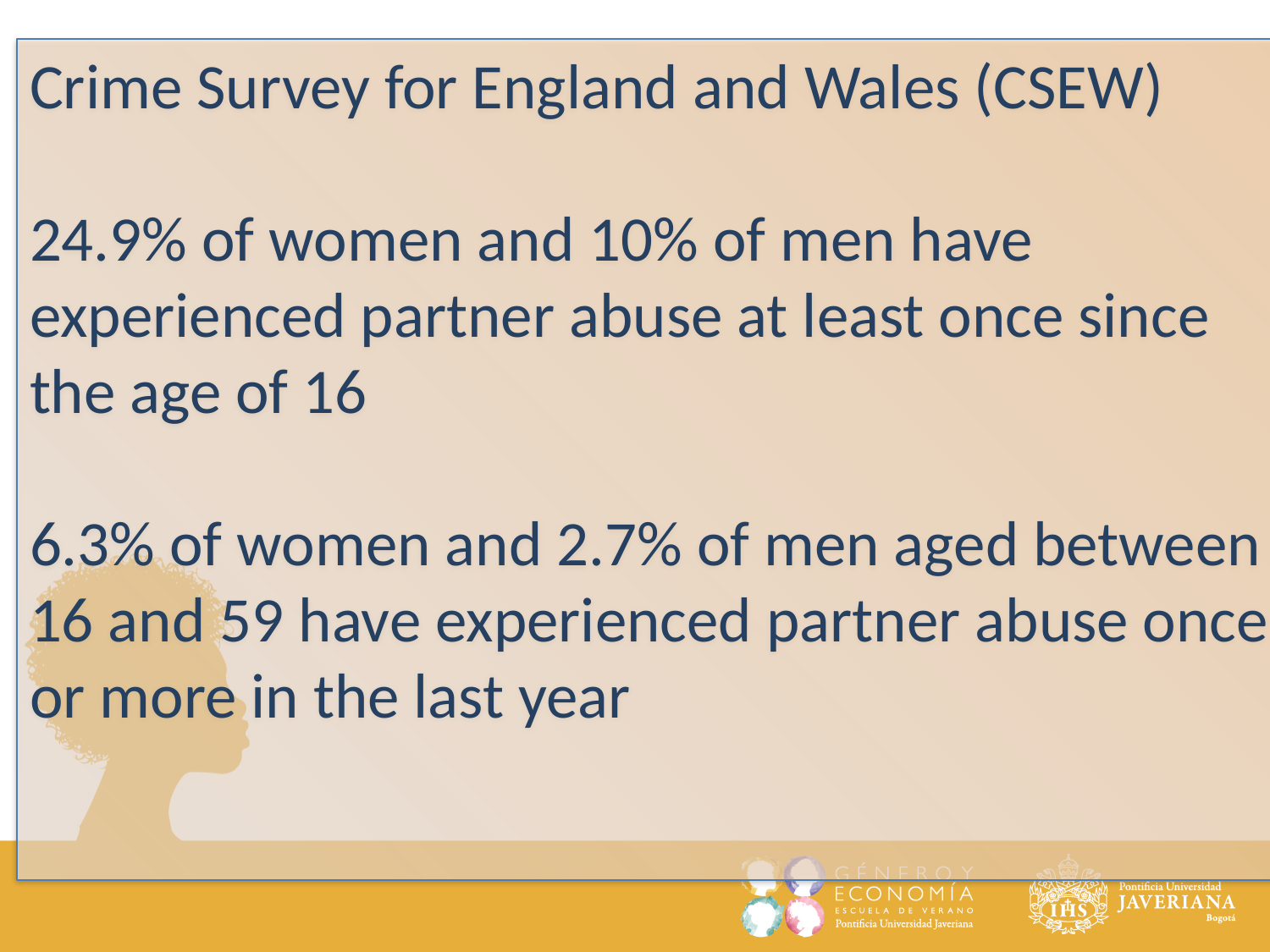

Crime Survey for England and Wales (CSEW)

24.9% of women and 10% of men have experienced partner abuse at least once since the age of 16

6.3% of women and 2.7% of men aged between 16 and 59 have experienced partner abuse once or more in the last year